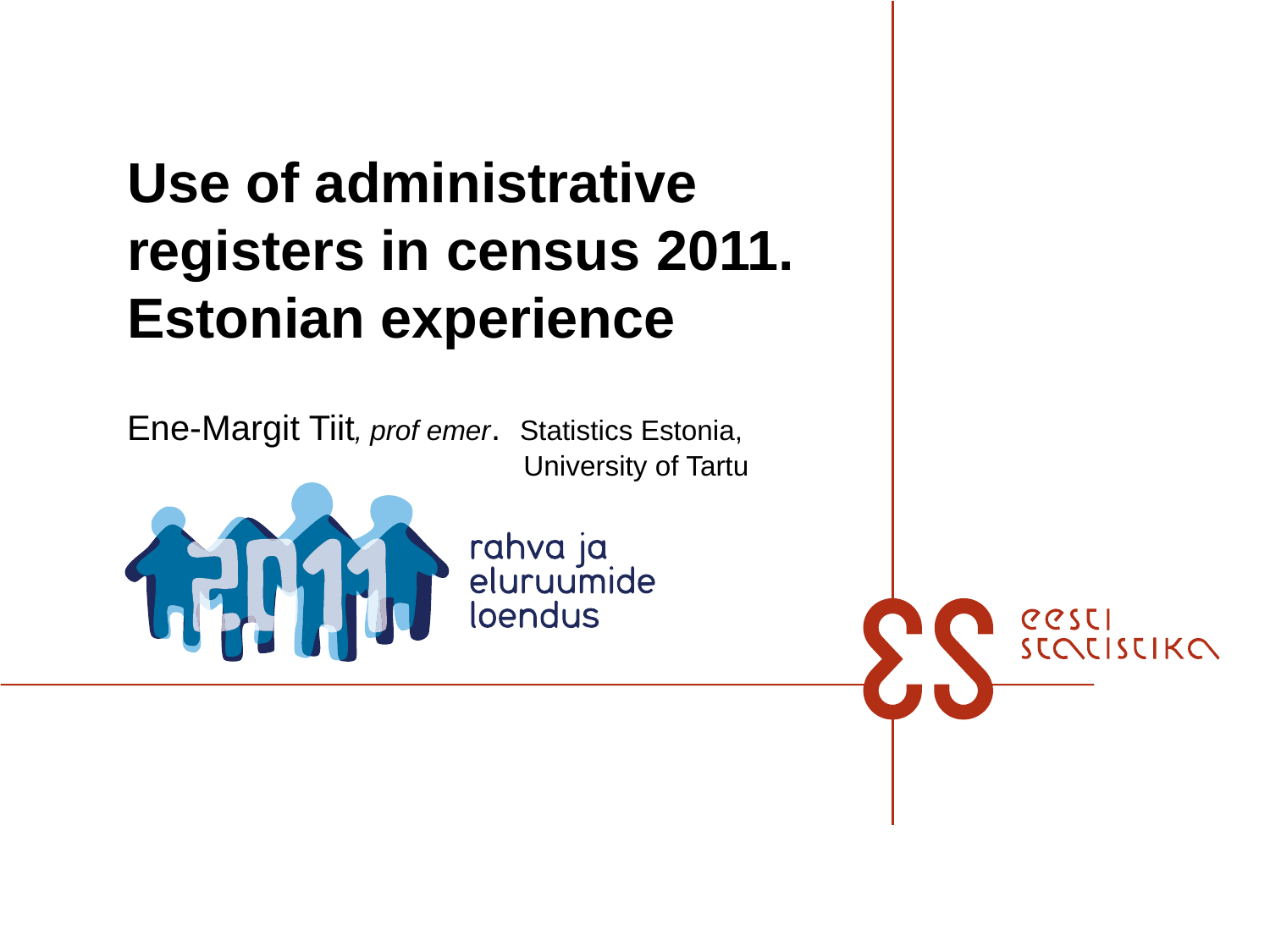

#
Use of administrative registers in census 2011. Estonian experience

Ene-Margit Tiit, prof emer.  Statistics Estonia, 				  University of Tartu